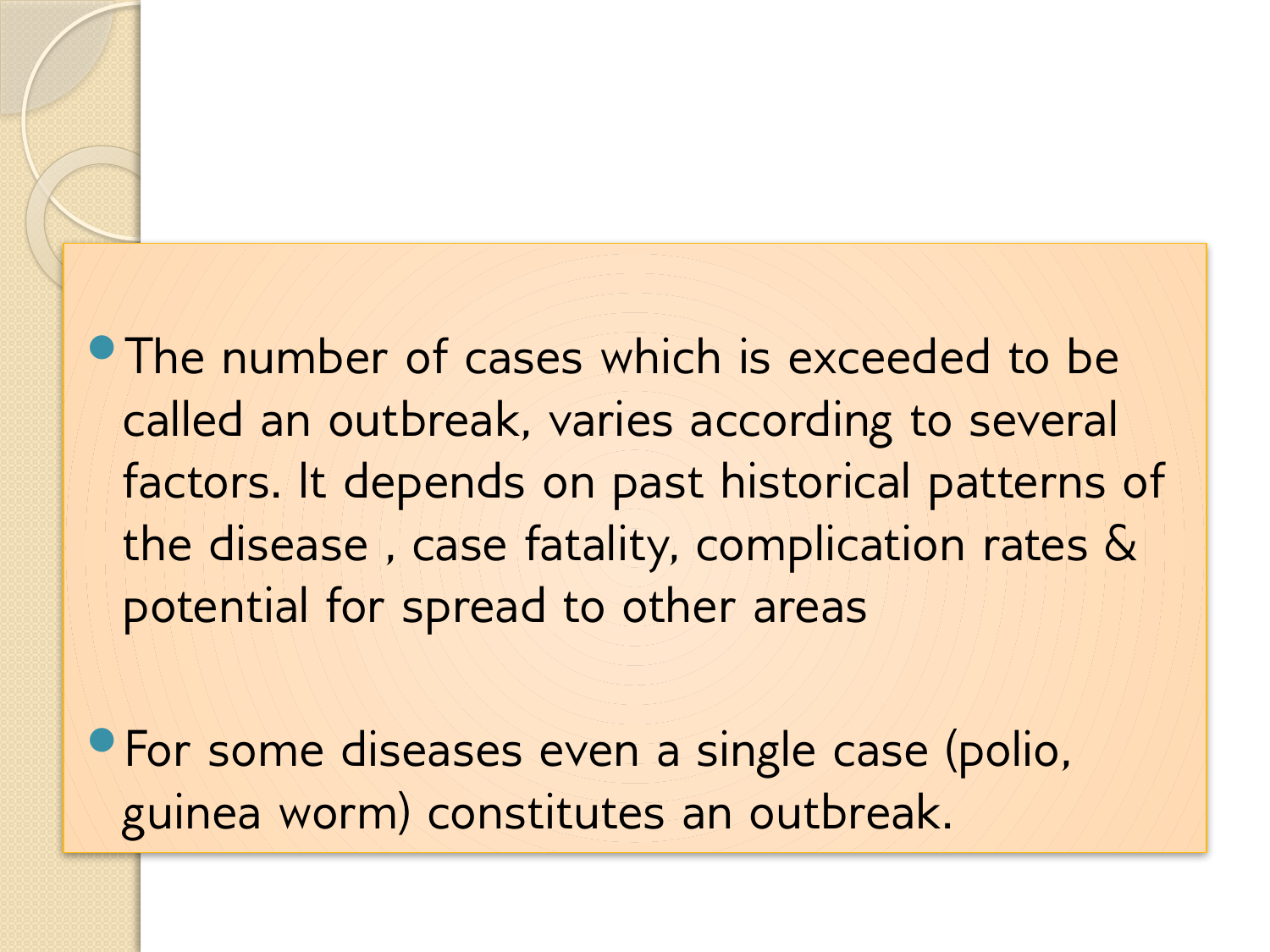

#

The number of cases which is exceeded to be called an outbreak, varies according to several factors. It depends on past historical patterns of the disease , case fatality, complication rates & potential for spread to other areas

For some diseases even a single case (polio, guinea worm) constitutes an outbreak.